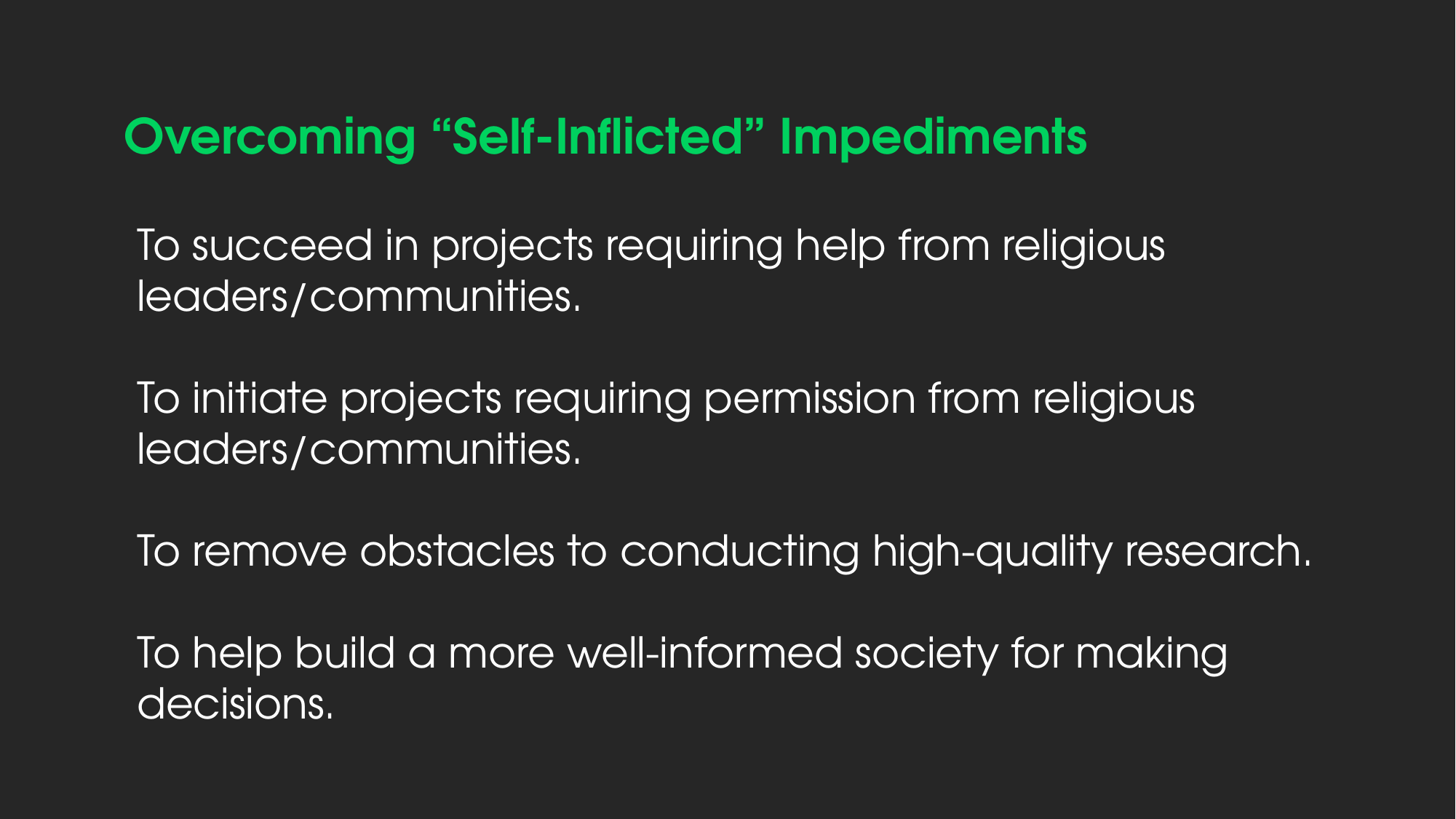

Overcoming “Self-Inflicted” Impediments
To succeed in projects requiring help from religious leaders/communities.

To initiate projects requiring permission from religious leaders/communities.
To remove obstacles to conducting high-quality research.

To help build a more well-informed society for making decisions.